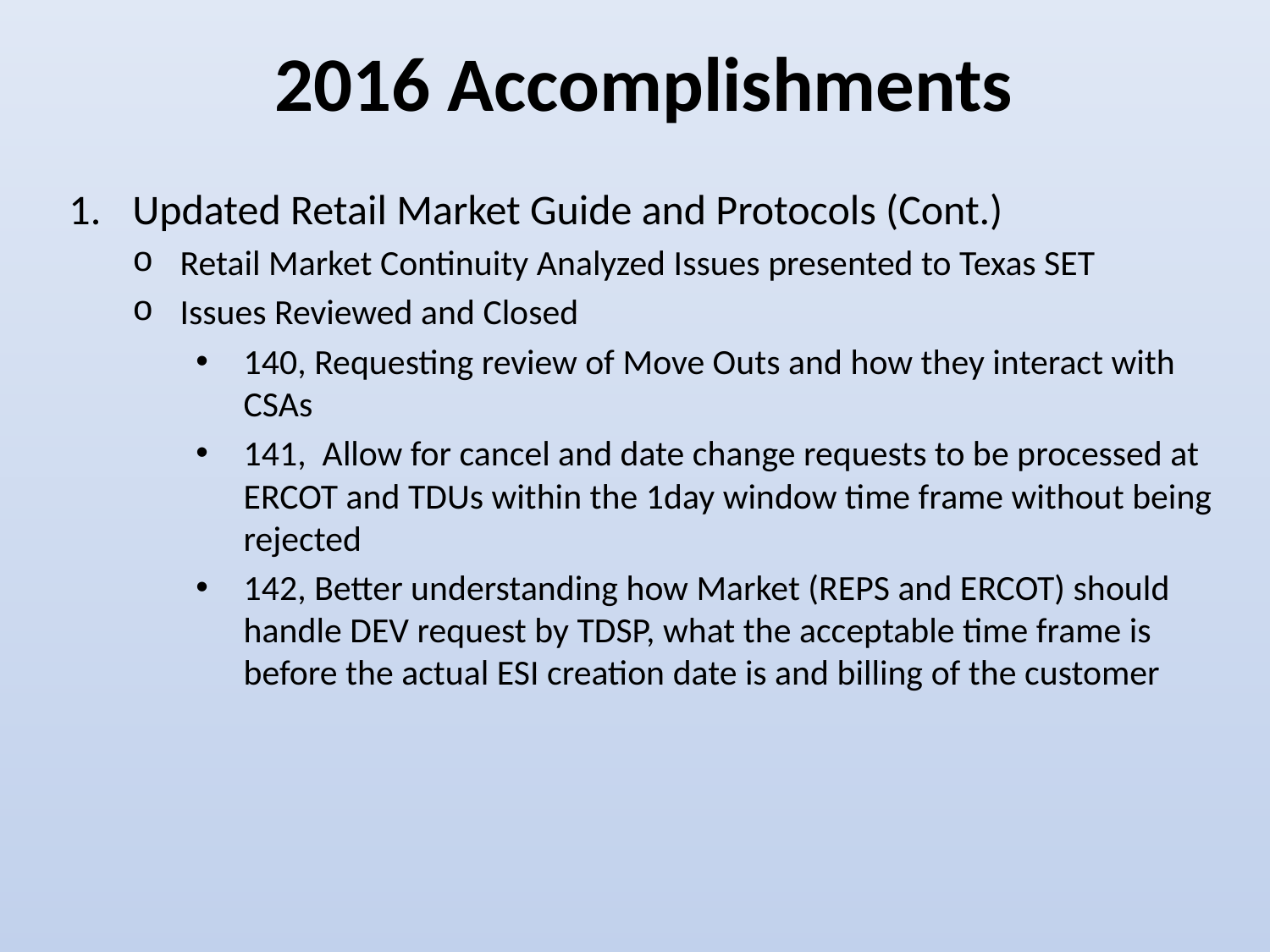

2016 Accomplishments

Updated Retail Market Guide and Protocols (Cont.)
Retail Market Continuity Analyzed Issues presented to Texas SET
Issues Reviewed and Closed
140, Requesting review of Move Outs and how they interact with CSAs
141,  Allow for cancel and date change requests to be processed at ERCOT and TDUs within the 1day window time frame without being rejected
142, Better understanding how Market (REPS and ERCOT) should handle DEV request by TDSP, what the acceptable time frame is before the actual ESI creation date is and billing of the customer